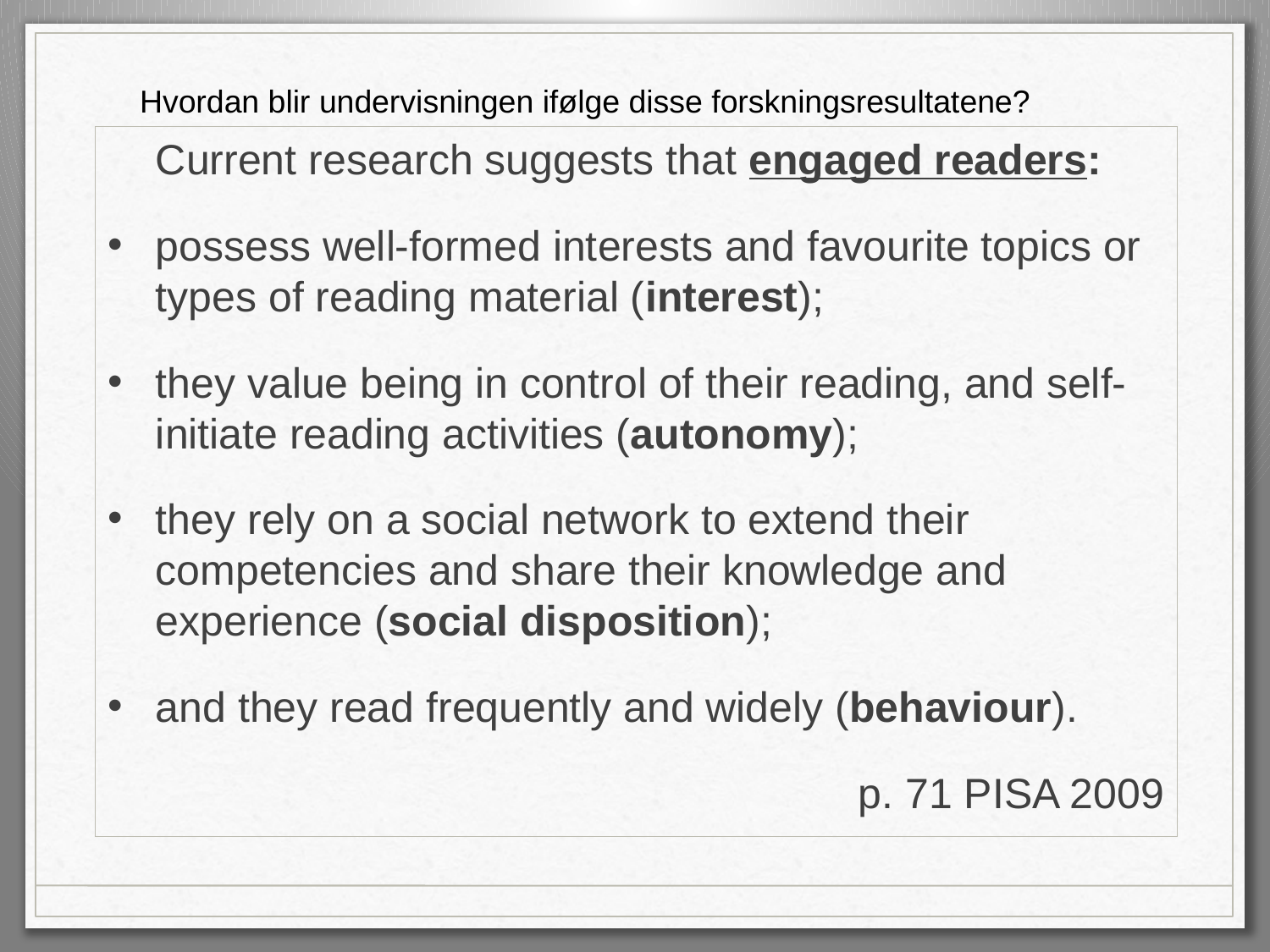

Hvordan blir undervisningen ifølge disse forskningsresultatene?
	Current research suggests that engaged readers:
possess well-formed interests and favourite topics or types of reading material (interest);
they value being in control of their reading, and self-initiate reading activities (autonomy);
they rely on a social network to extend their competencies and share their knowledge and experience (social disposition);
and they read frequently and widely (behaviour).
p. 71 PISA 2009